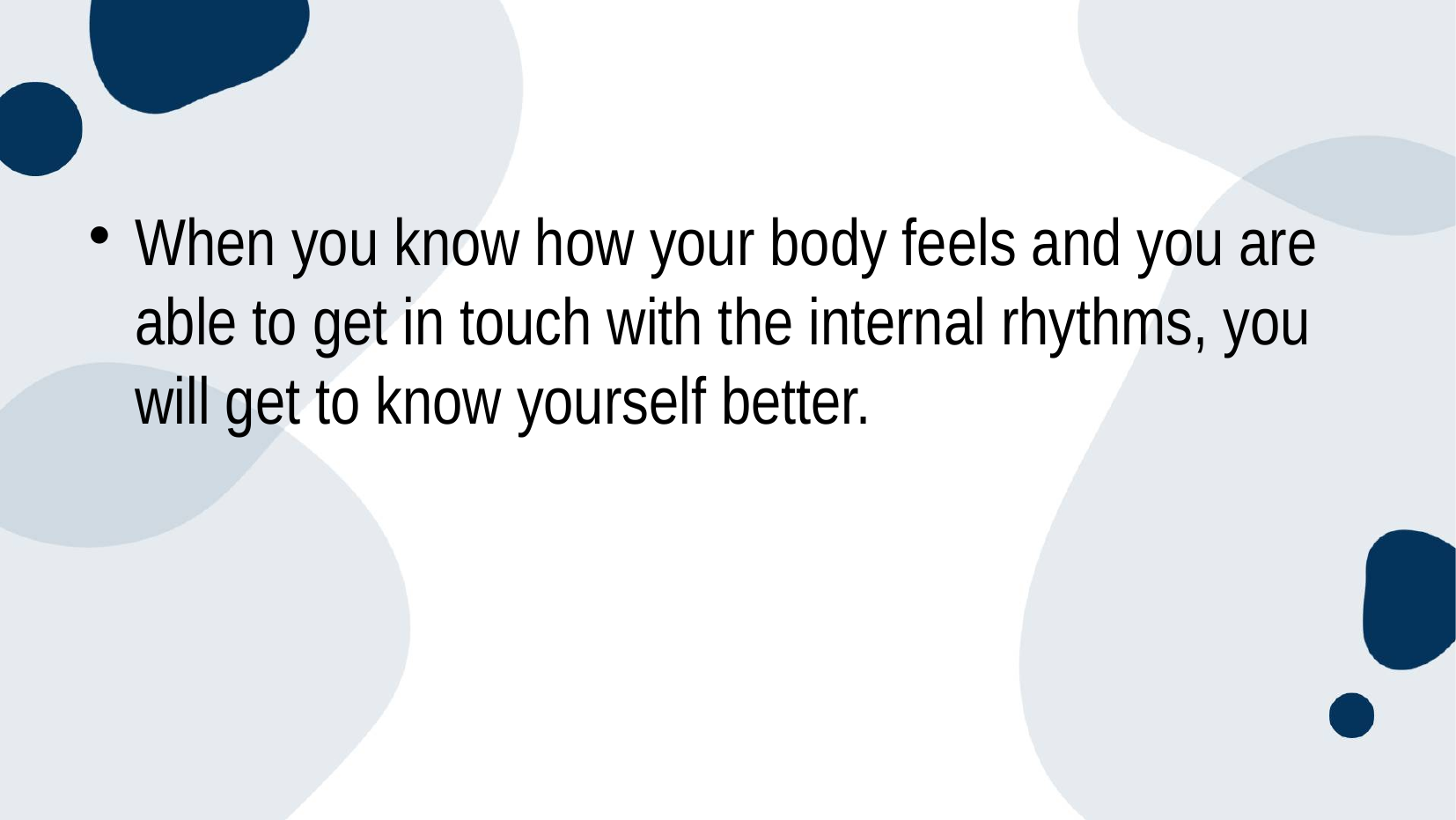

When you know how your body feels and you are able to get in touch with the internal rhythms, you will get to know yourself better.